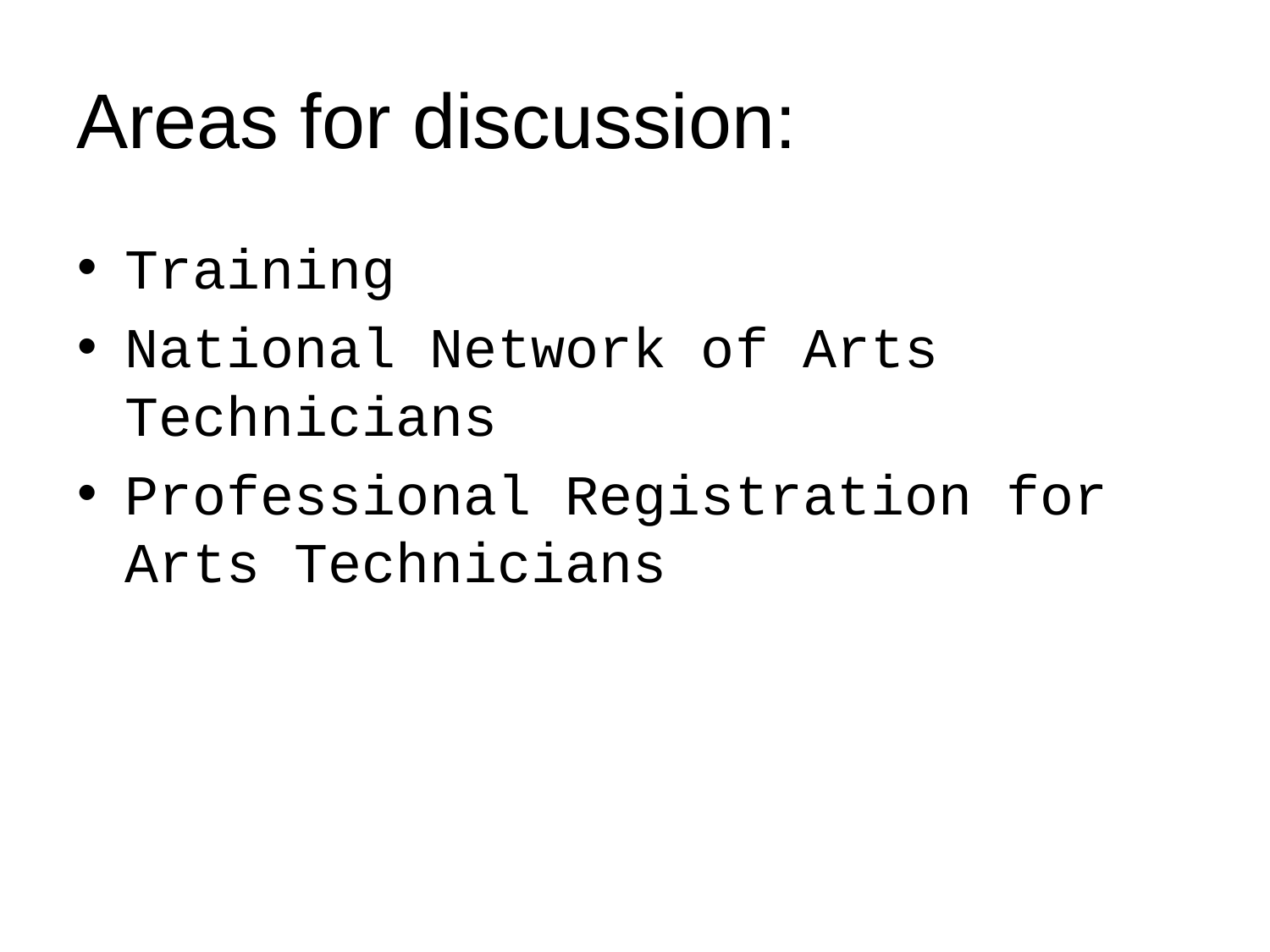

# Areas for discussion:
Training
National Network of Arts Technicians
Professional Registration for Arts Technicians